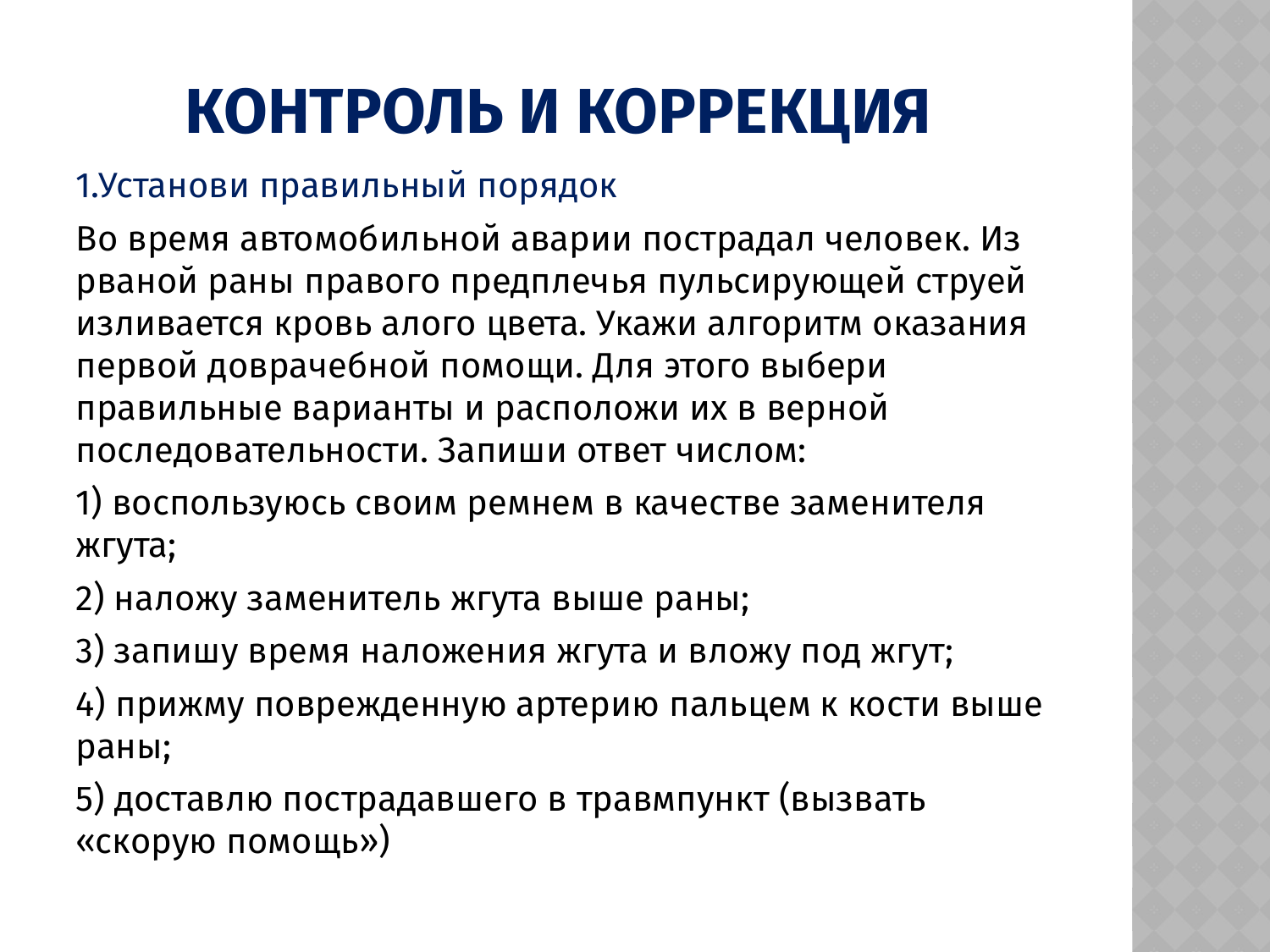

# Контроль и коррекция
1.Установи правильный порядок
Во время автомобильной аварии пострадал человек. Из рваной раны правого предплечья пульсирующей струей изливается кровь алого цвета. Укажи алгоритм оказания первой доврачебной помощи. Для этого выбери правильные варианты и расположи их в верной последовательности. Запиши ответ числом:
1) воспользуюсь своим ремнем в качестве заменителя жгута;
2) наложу заменитель жгута выше раны;
3) запишу время наложения жгута и вложу под жгут;
4) прижму поврежденную артерию пальцем к кости выше раны;
5) доставлю пострадавшего в травмпункт (вызвать «скорую помощь»)